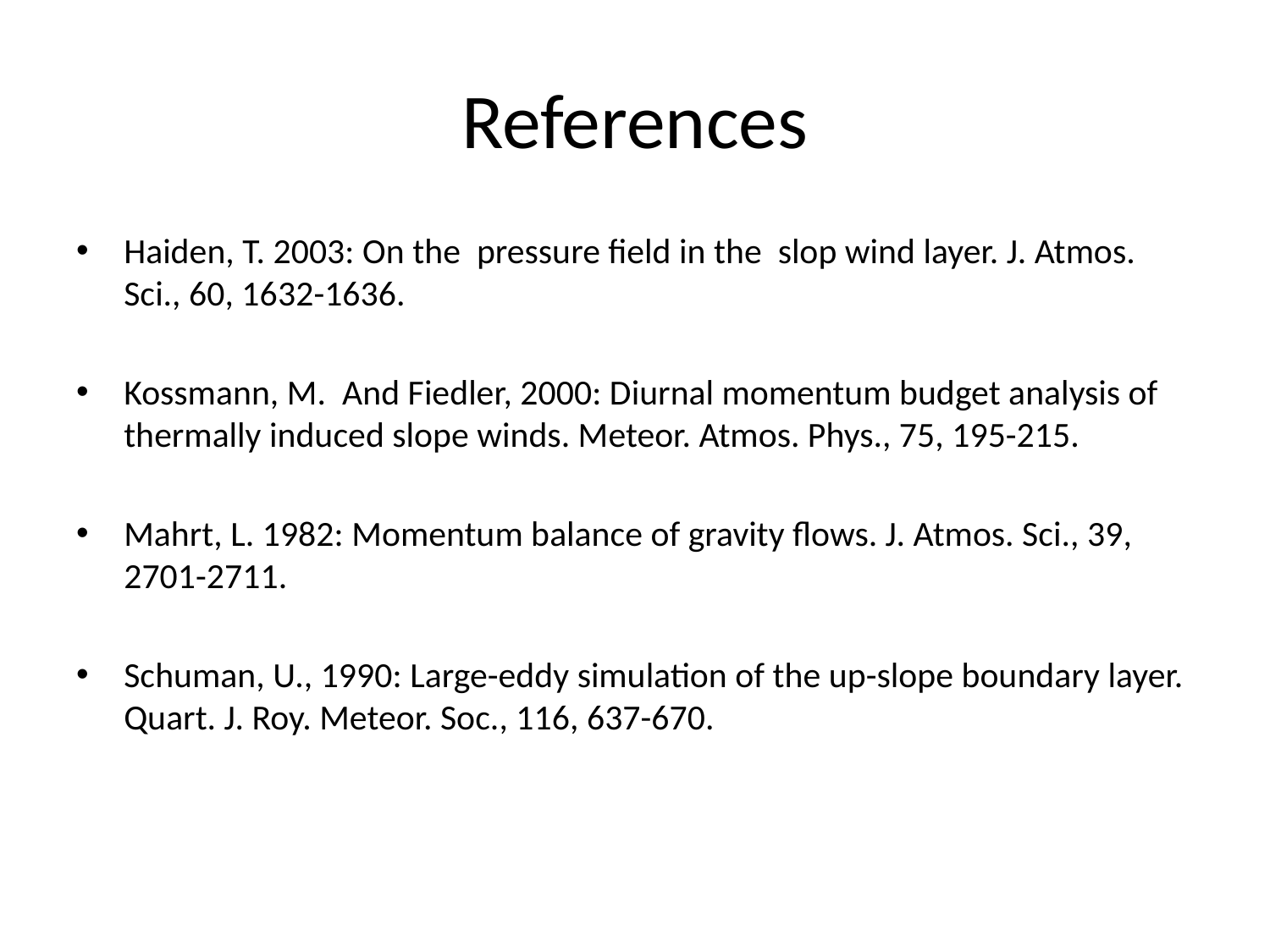

# References
Haiden, T. 2003: On the  pressure field in the  slop wind layer. J. Atmos. Sci., 60, 1632-1636.

Kossmann, M.  And Fiedler, 2000: Diurnal momentum budget analysis of thermally induced slope winds. Meteor. Atmos. Phys., 75, 195-215.

Mahrt, L. 1982: Momentum balance of gravity flows. J. Atmos. Sci., 39, 2701-2711.

Schuman, U., 1990: Large-eddy simulation of the up-slope boundary layer. Quart. J. Roy. Meteor. Soc., 116, 637-670.